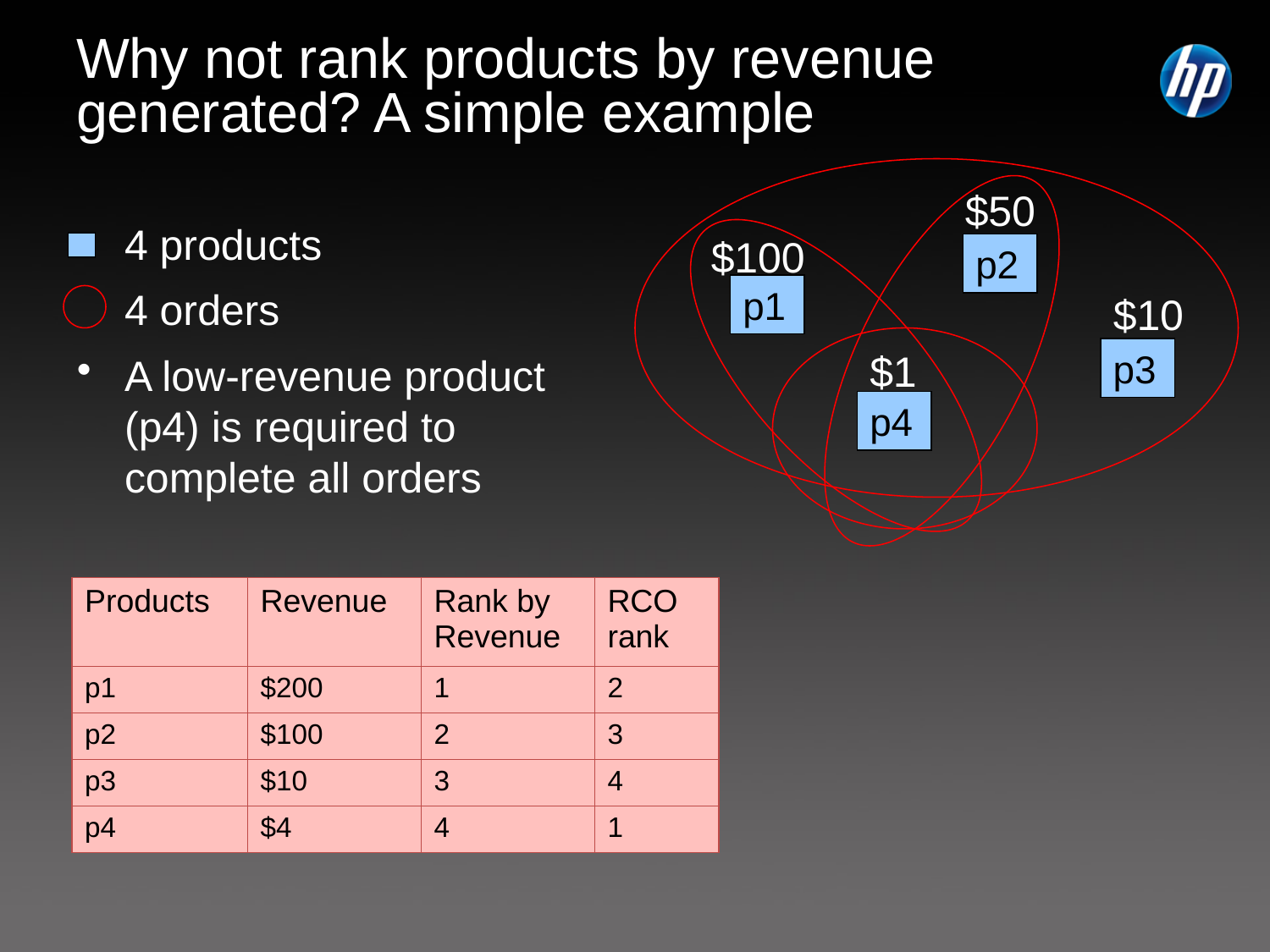

# Why not rank products by revenue generated? A simple example

$50

	4 products
	4 orders
A low-revenue product (p4) is required to complete all orders
$100

p2
p1
$10

$1
p3
p4
| Products | Revenue | Rank by Revenue | RCO rank |
| --- | --- | --- | --- |
| p1 | $200 | 1 | 2 |
| p2 | $100 | 2 | 3 |
| p3 | $10 | 3 | 4 |
| p4 | $4 | 4 | 1 |